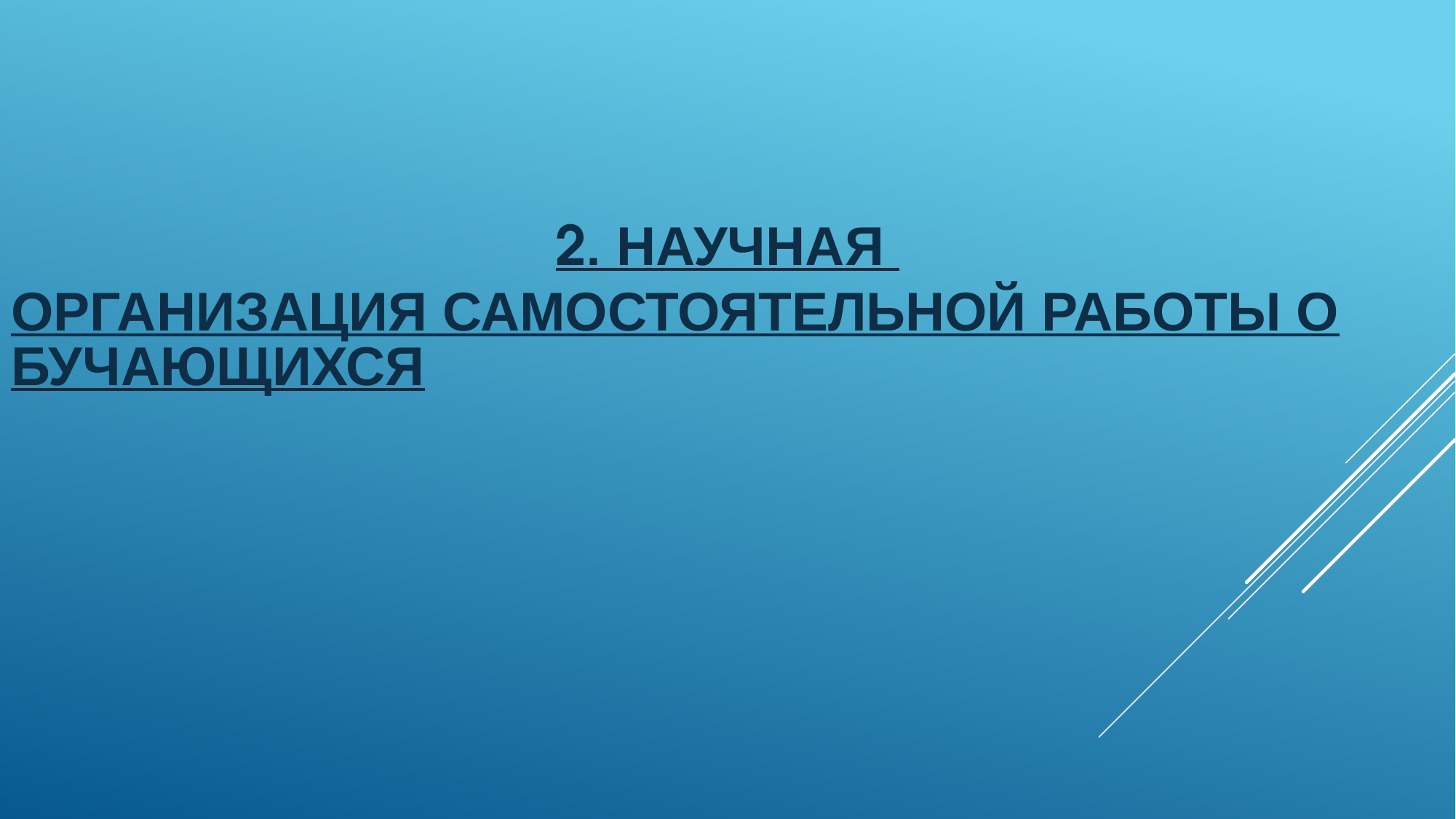

# 2. Научная организация самостоятельной работы обучающихся